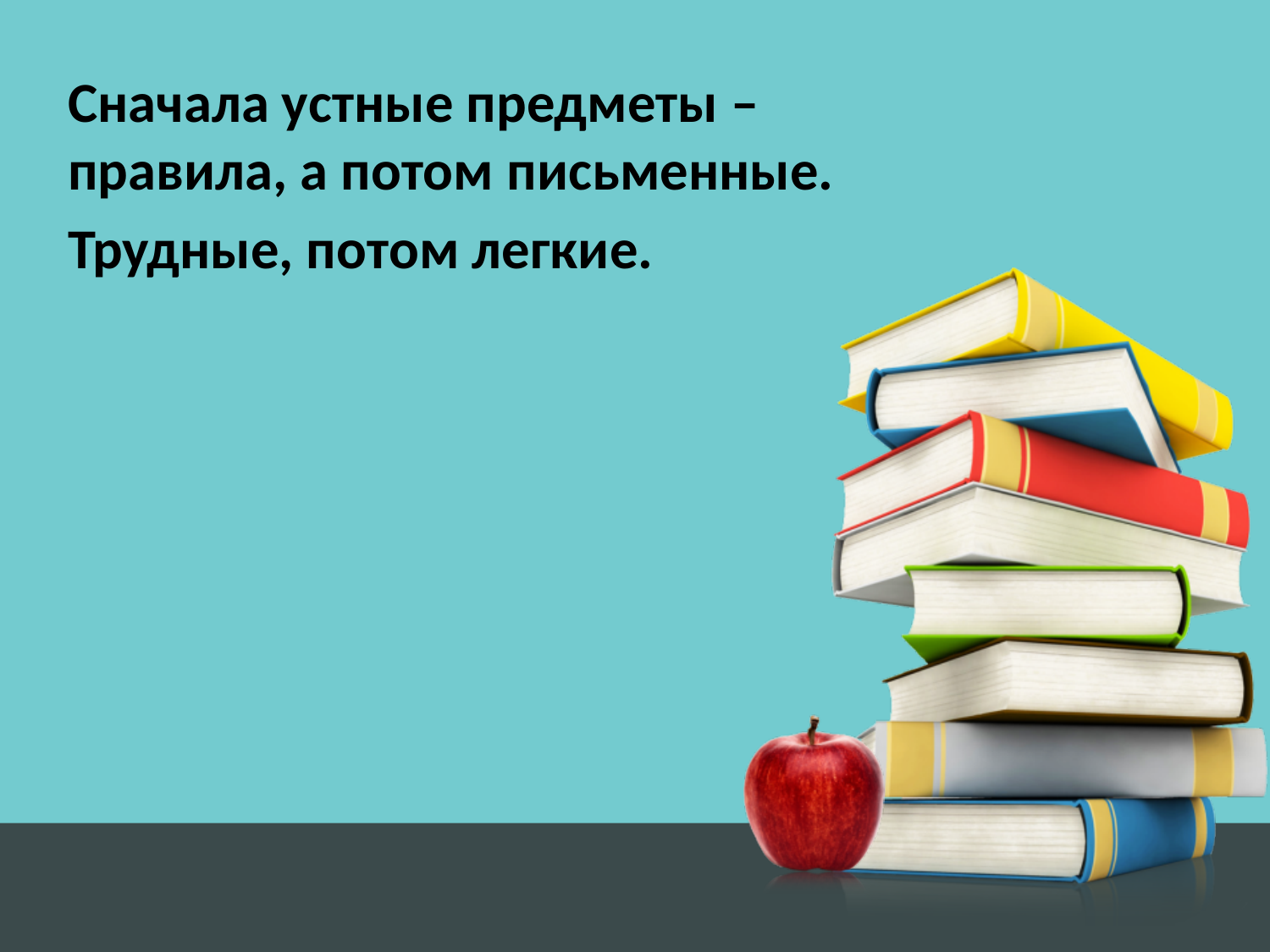

Сначала устные предметы – правила, а потом письменные.
Трудные, потом легкие.